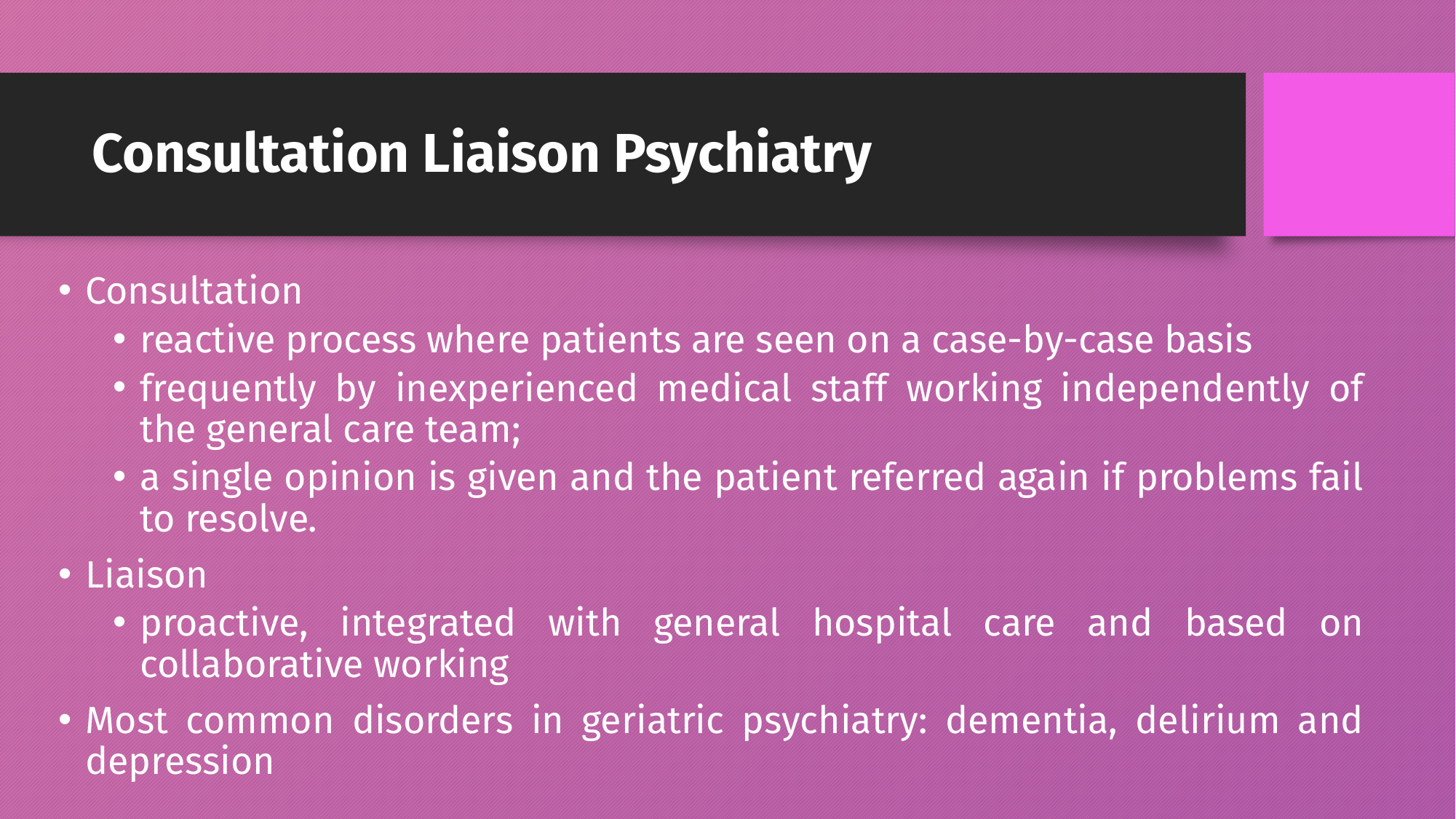

# Consultation Liaison Psychiatry
Consultation
reactive process where patients are seen on a case-by-case basis
frequently by inexperienced medical staff working independently of the general care team;
a single opinion is given and the patient referred again if problems fail to resolve.
Liaison
proactive, integrated with general hospital care and based on collaborative working
Most common disorders in geriatric psychiatry: dementia, delirium and depression